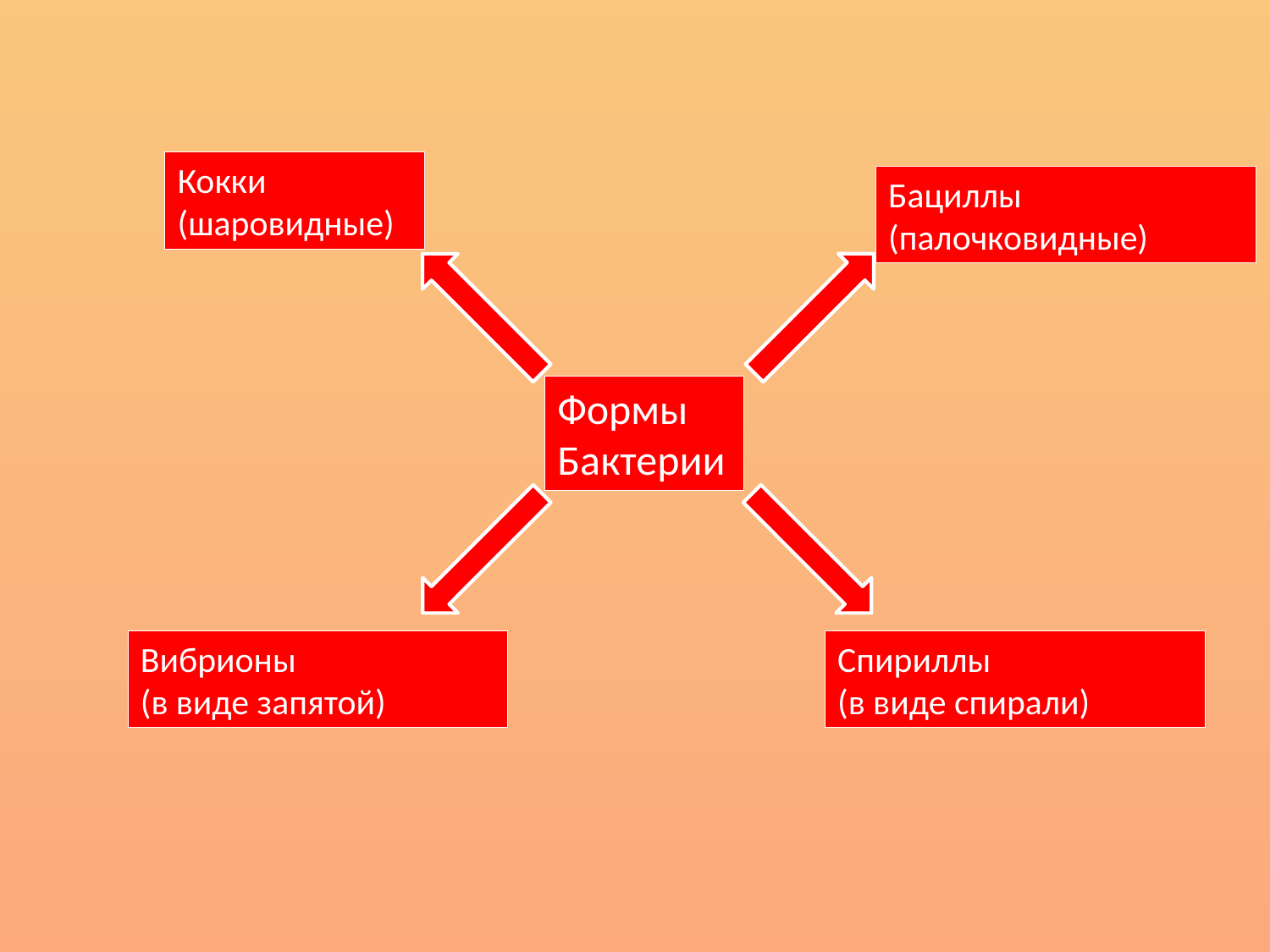

Кокки
(шаровидные)
Бациллы
(палочковидные)

Формы Бактерии

Вибрионы
(в виде запятой)
Спириллы
(в виде спирали)